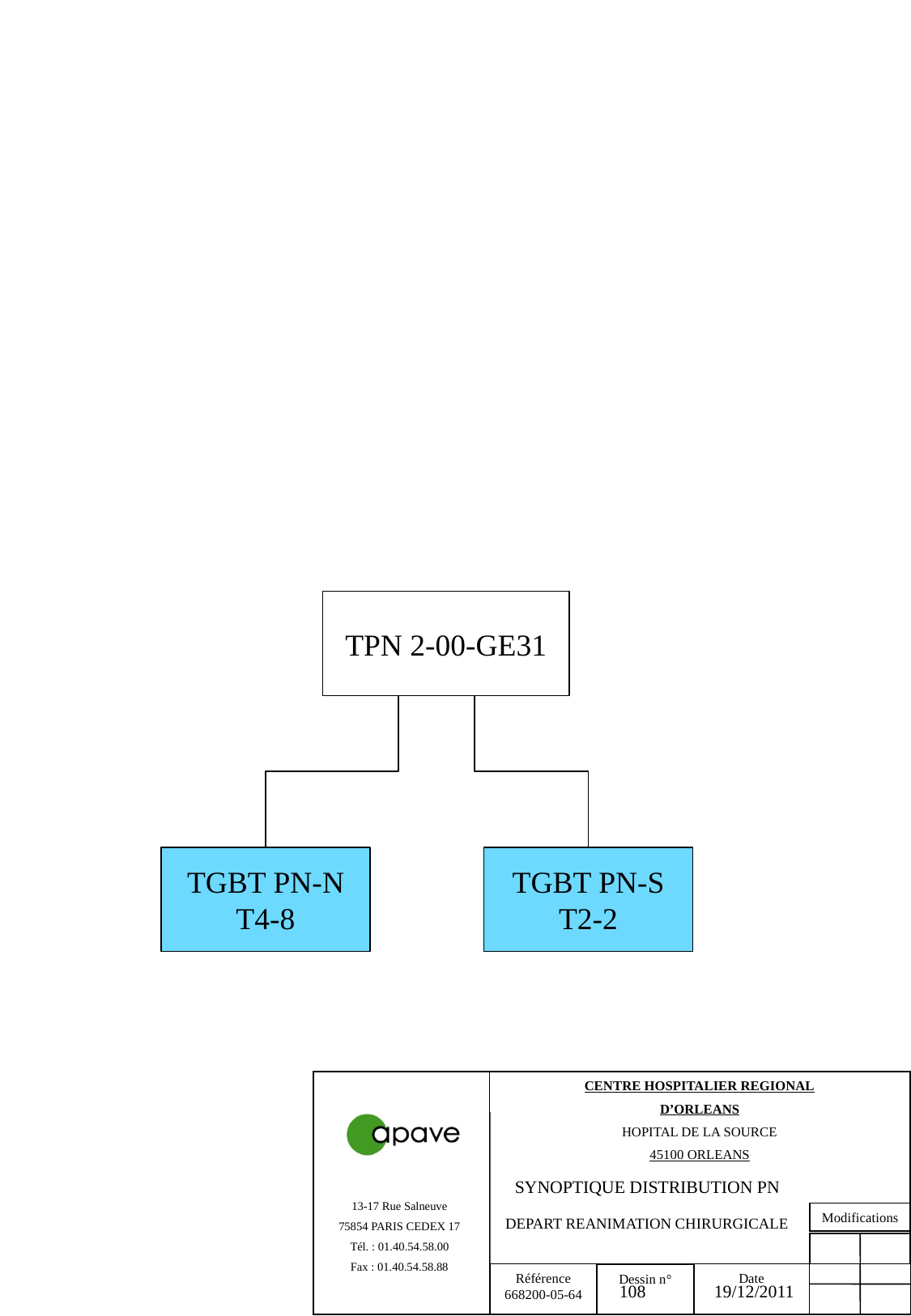

TPN 2-00-GE31
TGBT PN-N
T4-8
TGBT PN-S
T2-2
SYNOPTIQUE DISTRIBUTION PN
DEPART REANIMATION CHIRURGICALE
108
19/12/2011